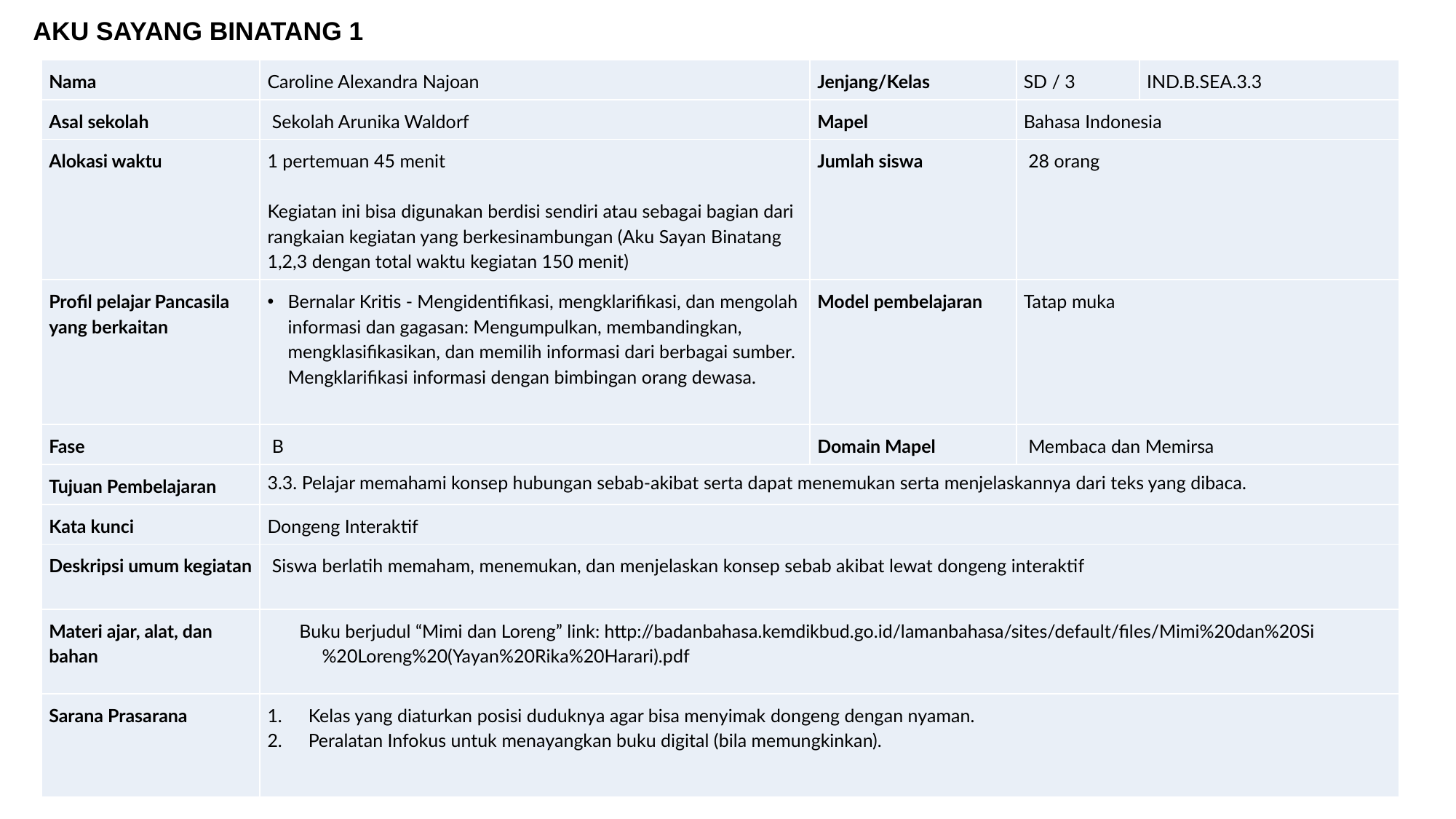

AKU SAYANG BINATANG 1

| Nama | Caroline Alexandra Najoan | Jenjang/Kelas | SD / 3 | IND.B.SEA.3.3 |
| --- | --- | --- | --- | --- |
| Asal sekolah | Sekolah Arunika Waldorf | Mapel | Bahasa Indonesia |  |
| Alokasi waktu | 1 pertemuan 45 menit Kegiatan ini bisa digunakan berdisi sendiri atau sebagai bagian dari rangkaian kegiatan yang berkesinambungan (Aku Sayan Binatang 1,2,3 dengan total waktu kegiatan 150 menit) | Jumlah siswa | 28 orang |  |
| Profil pelajar Pancasila yang berkaitan | Bernalar Kritis - Mengidentifikasi, mengklarifikasi, dan mengolah informasi dan gagasan: Mengumpulkan, membandingkan, mengklasifikasikan, dan memilih informasi dari berbagai sumber. Mengklarifikasi informasi dengan bimbingan orang dewasa. | Model pembelajaran | Tatap muka |  |
| Fase | B | Domain Mapel | Membaca dan Memirsa |  |
| Tujuan Pembelajaran | 3.3. Pelajar memahami konsep hubungan sebab-akibat serta dapat menemukan serta menjelaskannya dari teks yang dibaca. |  |  |  |
| Kata kunci | Dongeng Interaktif |  |  |  |
| Deskripsi umum kegiatan | Siswa berlatih memaham, menemukan, dan menjelaskan konsep sebab akibat lewat dongeng interaktif |  |  |  |
| Materi ajar, alat, dan bahan | Buku berjudul “Mimi dan Loreng” link: http://badanbahasa.kemdikbud.go.id/lamanbahasa/sites/default/files/Mimi%20dan%20Si%20Loreng%20(Yayan%20Rika%20Harari).pdf |  |  |  |
| Sarana Prasarana | Kelas yang diaturkan posisi duduknya agar bisa menyimak dongeng dengan nyaman. Peralatan Infokus untuk menayangkan buku digital (bila memungkinkan). |  |  |  |